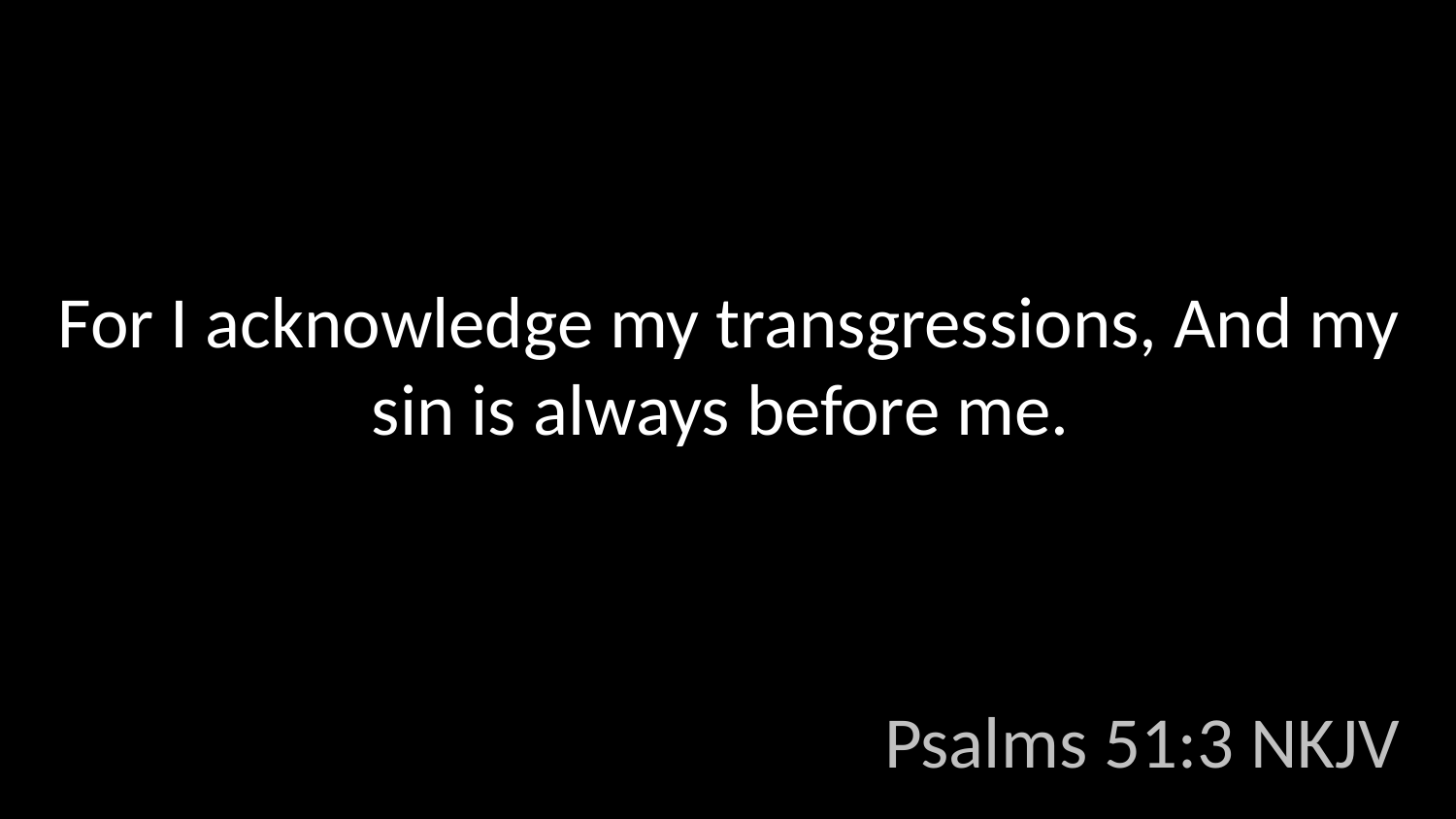

For I acknowledge my transgressions, And my sin is always before me.
Psalms 51:3 NKJV